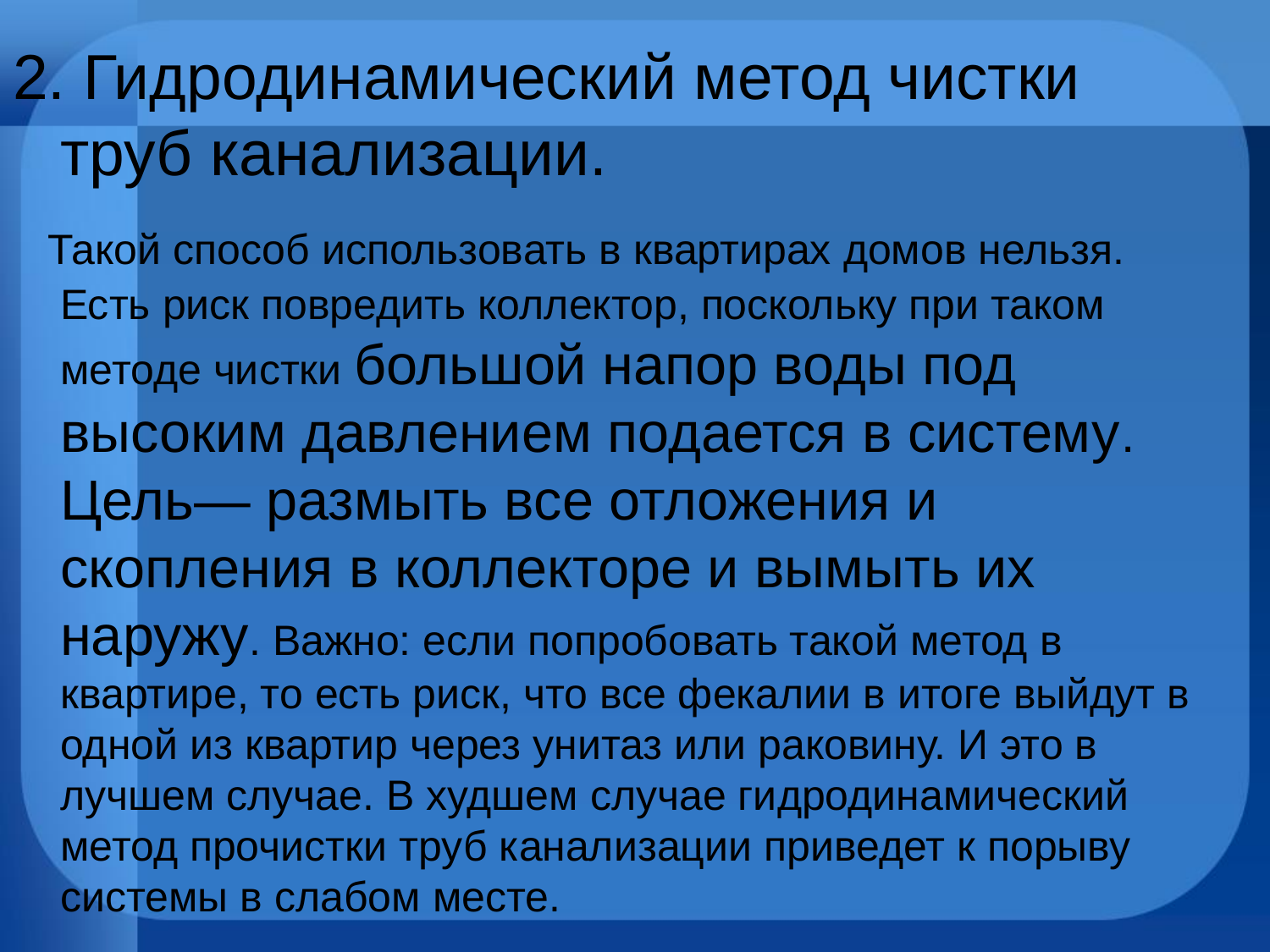

2. Гидродинамический метод чистки труб канализации.
  Такой способ использовать в квартирах домов нельзя. Есть риск повредить коллектор, поскольку при таком методе чистки большой напор воды под высоким давлением подается в систему. Цель— размыть все отложения и скопления в коллекторе и вымыть их наружу. Важно: если попробовать такой метод в квартире, то есть риск, что все фекалии в итоге выйдут в одной из квартир через унитаз или раковину. И это в лучшем случае. В худшем случае гидродинамический метод прочистки труб канализации приведет к порыву системы в слабом месте.

#